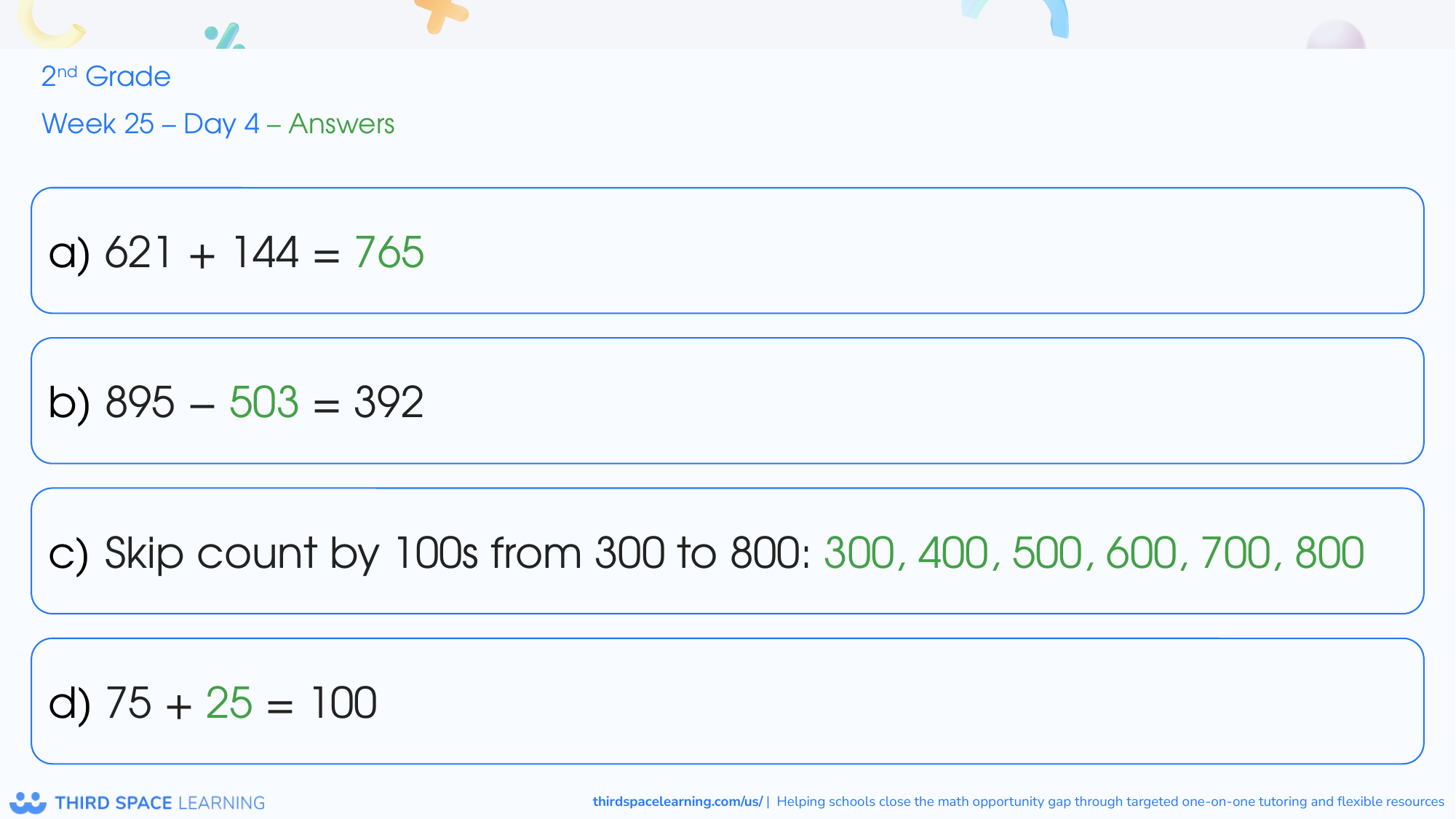

2nd Grade
Week 25 – Day 4 – Answers
621 + 144 = 765
895 − 503 = 392
Skip count by 100s from 300 to 800: 300, 400, 500, 600, 700, 800
75 + 25 = 100